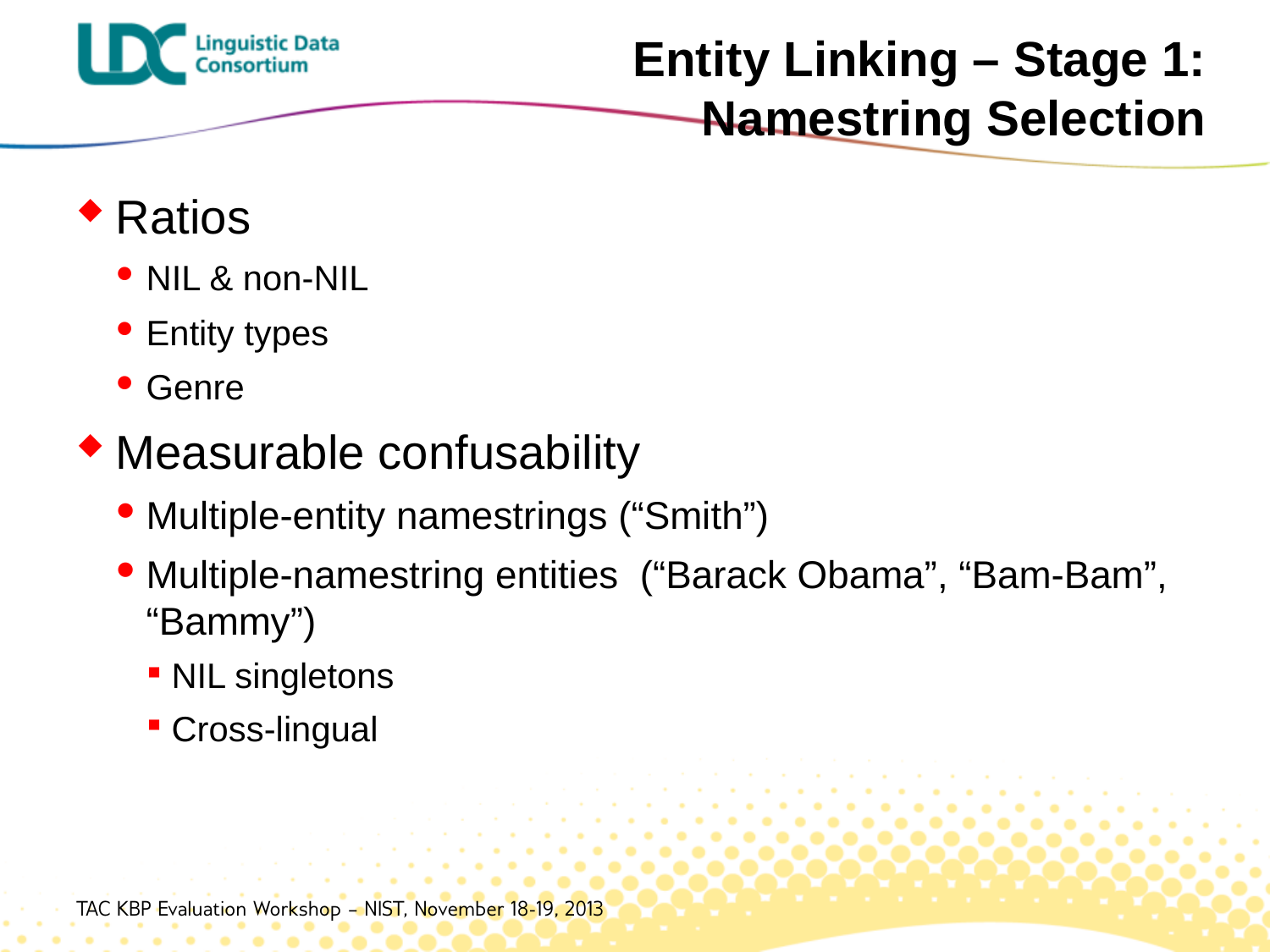

# Entity Linking – Stage 1: Namestring Selection
Ratios
NIL & non-NIL
Entity types
Genre
Measurable confusability
Multiple-entity namestrings (“Smith”)
Multiple-namestring entities  (“Barack Obama”, “Bam-Bam”, “Bammy”)
NIL singletons
Cross-lingual

TAC KBP Evaluation Workshop – NIST, November 18-19, 2013